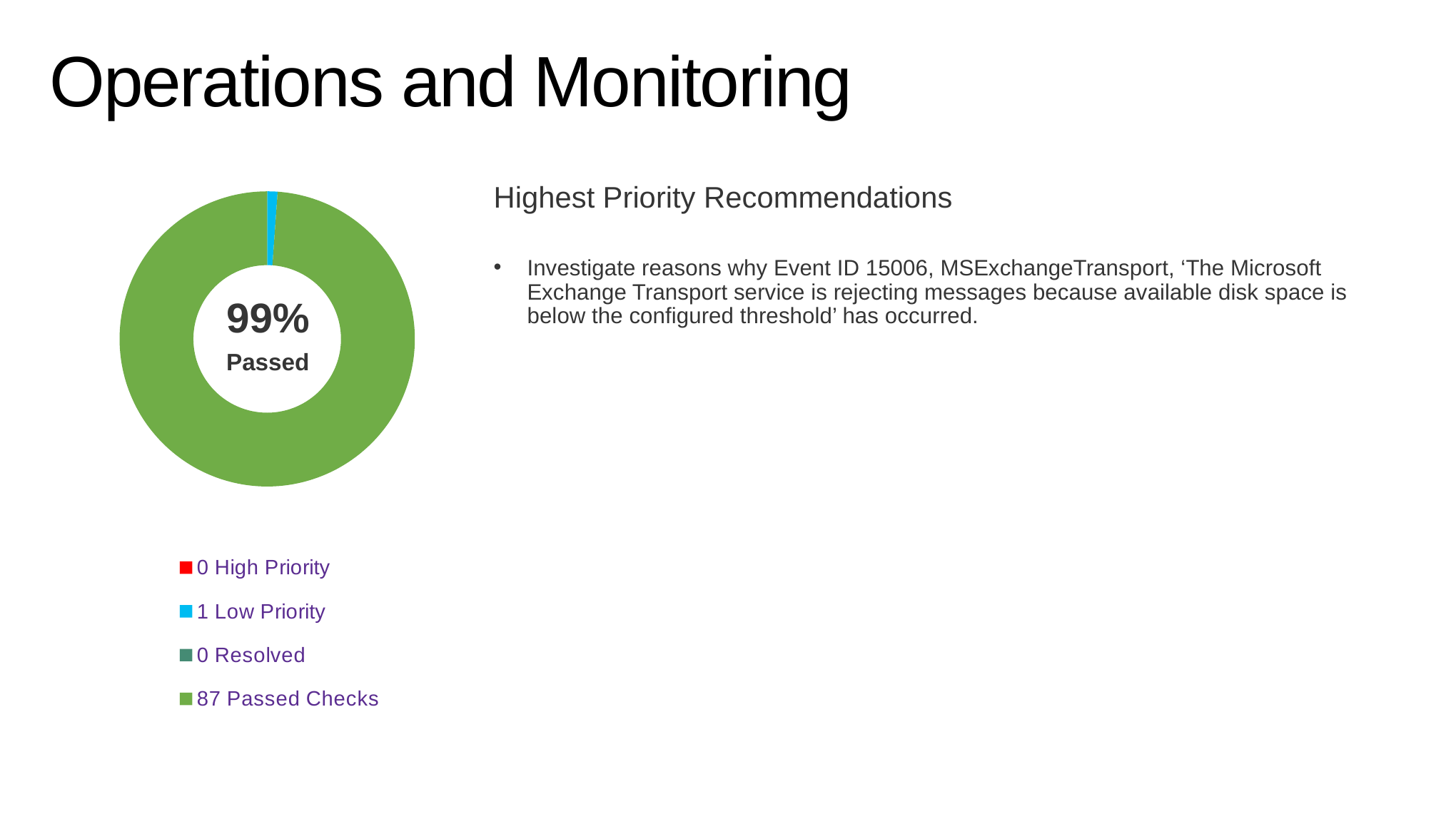

# Operations and Monitoring

### Chart

| Category | Column1 |
|---|---|
| 0 High Priority  | 0.0 |
|  | None |
| 1 Low Priority | 1.0 |
|  | None |
| 0 Resolved | 0.0 |
|  | None |
| 87 Passed Checks | 87.0 |
Highest Priority Recommendations

Investigate reasons why Event ID 15006, MSExchangeTransport, ‘The Microsoft Exchange Transport service is rejecting messages because available disk space is below the configured threshold’ has occurred.
99%
Passed